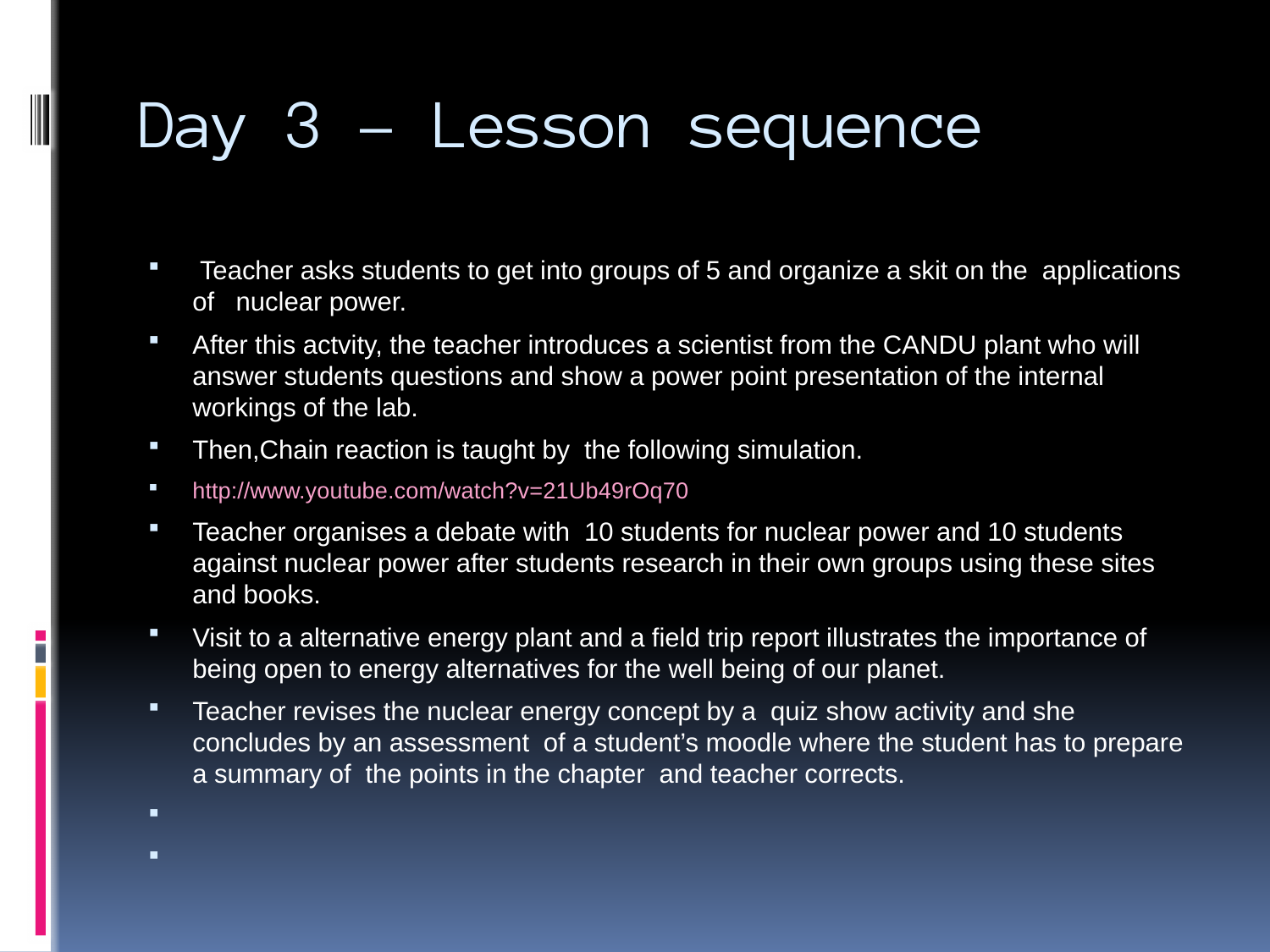

# Day 3 – Lesson sequence
 Teacher asks students to get into groups of 5 and organize a skit on the  applications  of   nuclear power.
After this actvity, the teacher introduces a scientist from the CANDU plant who will answer students questions and show a power point presentation of the internal workings of the lab.
Then,Chain reaction is taught by  the following simulation.
http://www.youtube.com/watch?v=21Ub49rOq70
Teacher organises a debate with  10 students for nuclear power and 10 students against nuclear power after students research in their own groups using these sites and books.
Visit to a alternative energy plant and a field trip report illustrates the importance of being open to energy alternatives for the well being of our planet.
Teacher revises the nuclear energy concept by a  quiz show activity and she concludes by an assessment  of a student’s moodle where the student has to prepare a summary of  the points in the chapter  and teacher corrects.